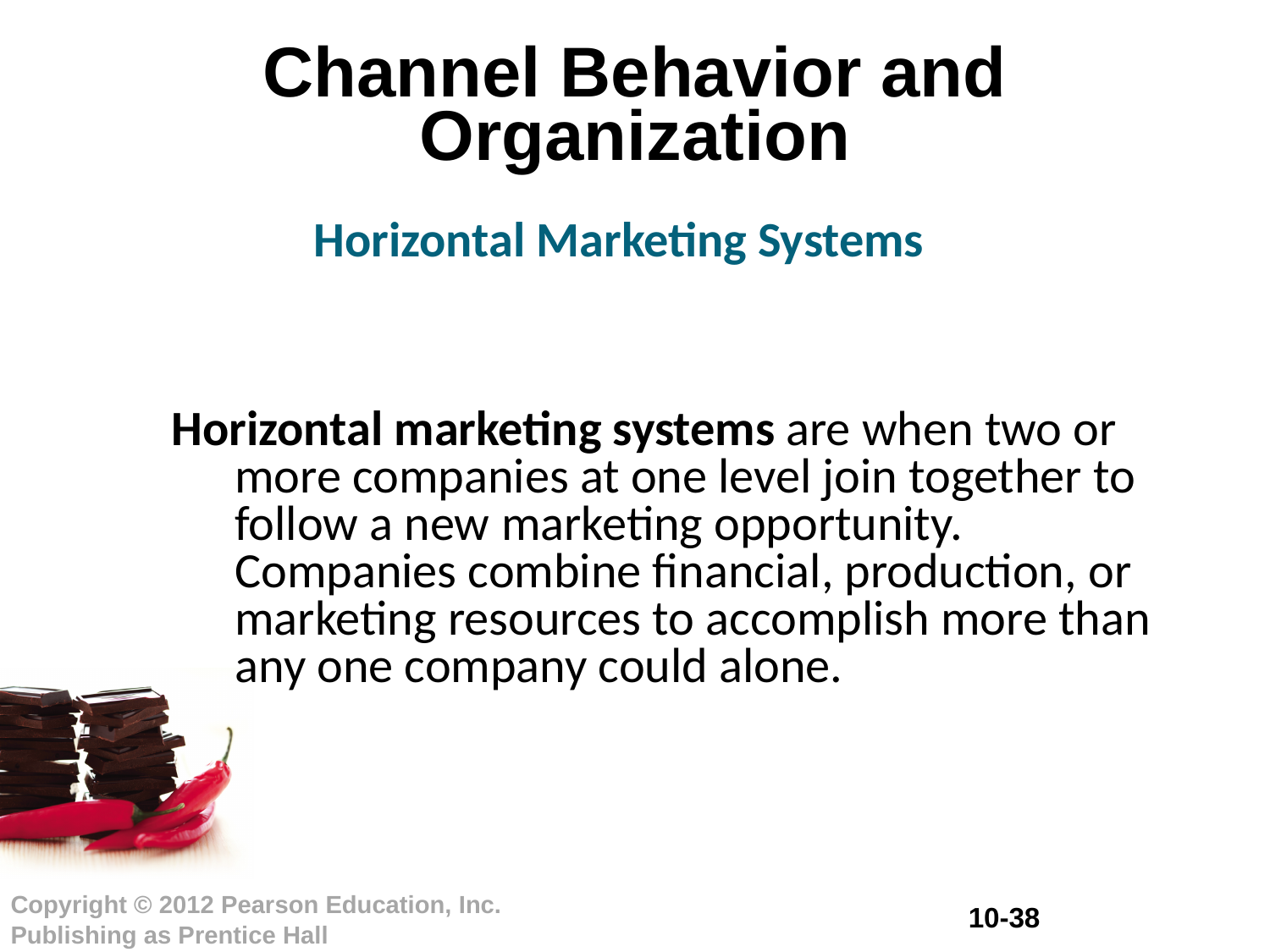

# Channel Behavior and Organization
Horizontal Marketing Systems

Horizontal marketing systems are when two or more companies at one level join together to follow a new marketing opportunity. Companies combine financial, production, or marketing resources to accomplish more than any one company could alone.